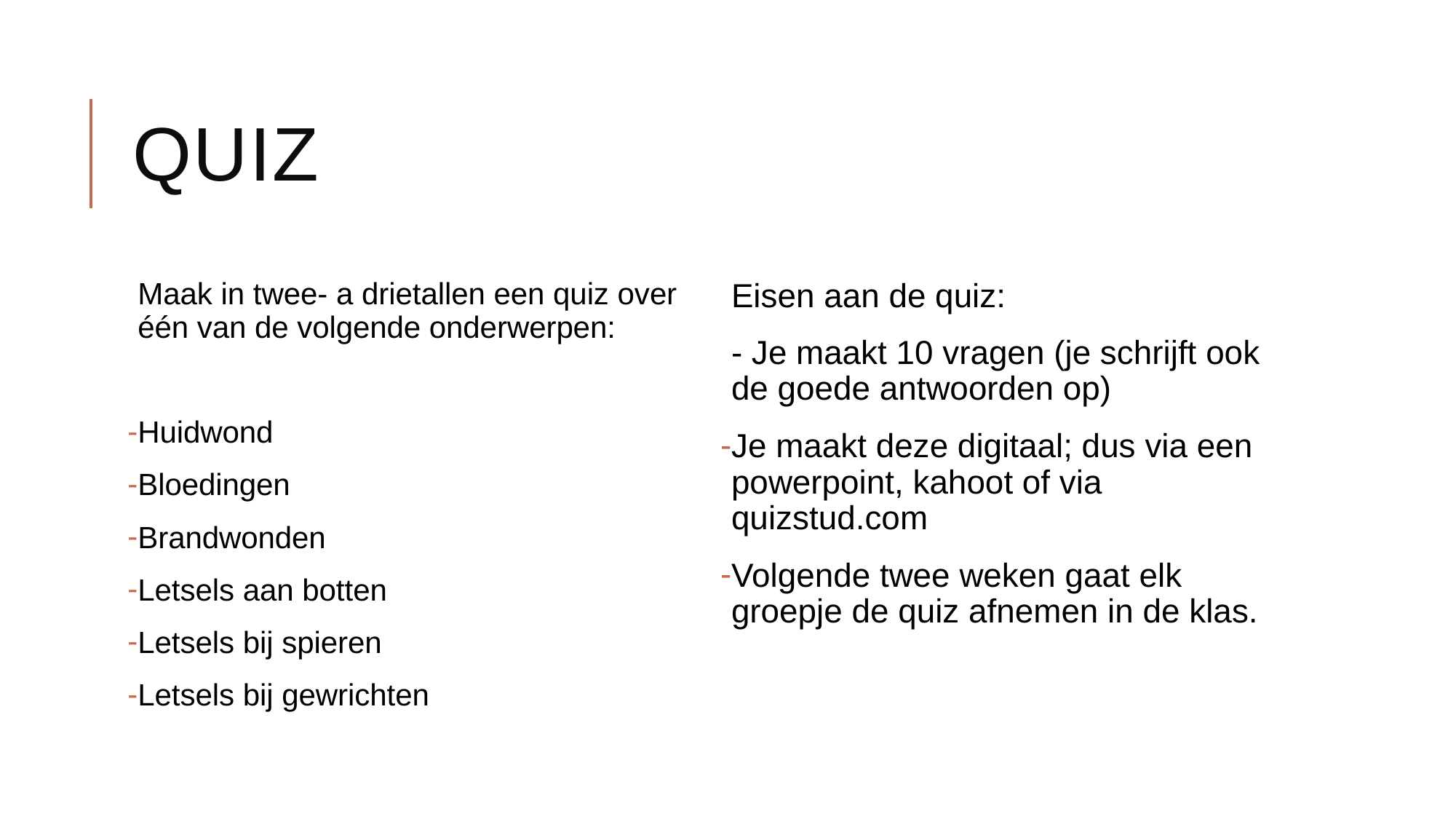

# Quiz
Maak in twee- a drietallen een quiz over één van de volgende onderwerpen:

Huidwond
Bloedingen
Brandwonden
Letsels aan botten
Letsels bij spieren
Letsels bij gewrichten
Eisen aan de quiz:
- Je maakt 10 vragen (je schrijft ook de goede antwoorden op)
Je maakt deze digitaal; dus via een powerpoint, kahoot of via quizstud.com
Volgende twee weken gaat elk groepje de quiz afnemen in de klas.